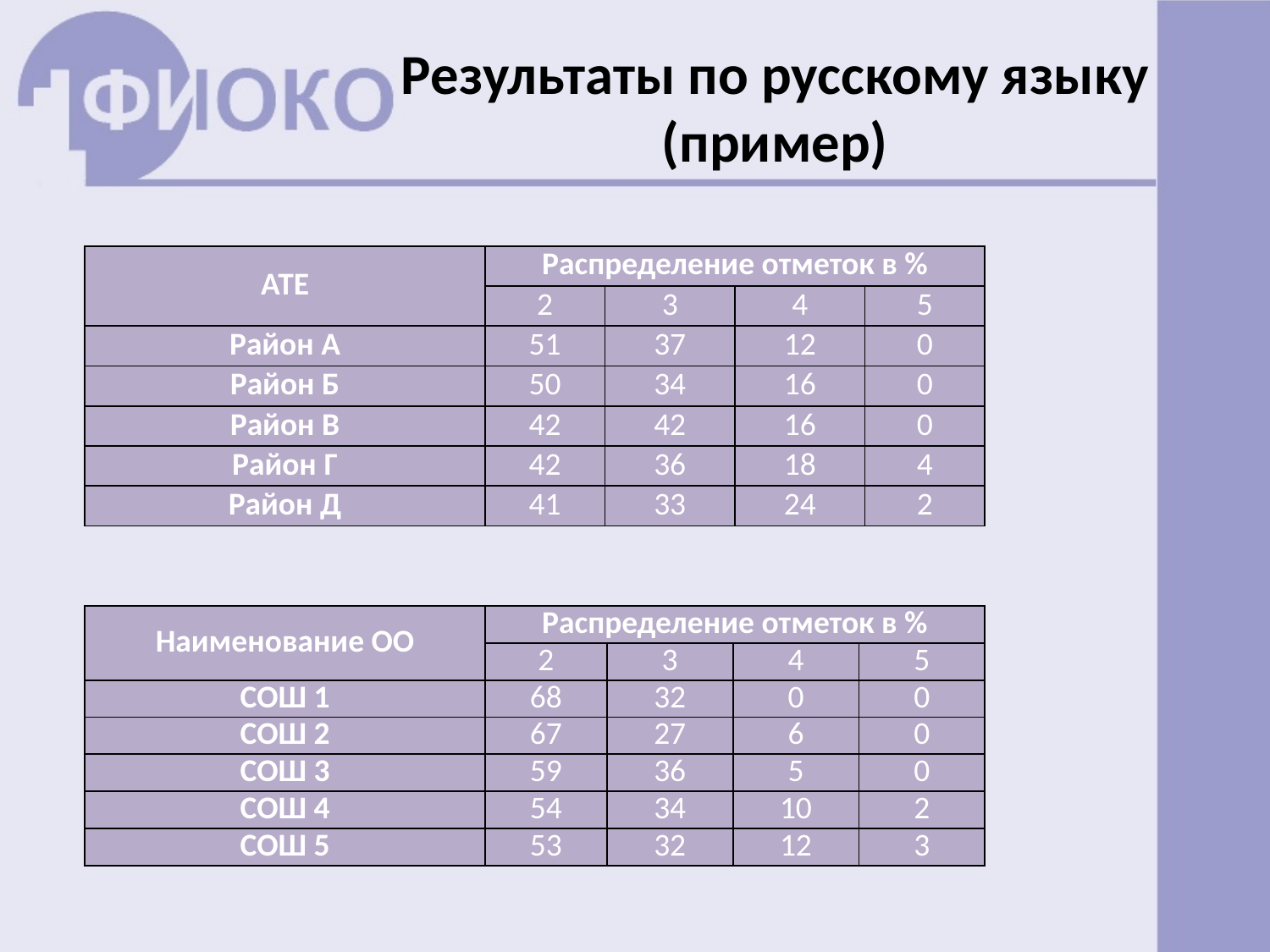

Результаты по русскому языку (пример)
| АТЕ | Распределение отметок в % |  |  |  |
| --- | --- | --- | --- | --- |
|  | 2 | 3 | 4 | 5 |
| Район А | 51 | 37 | 12 | 0 |
| Район Б | 50 | 34 | 16 | 0 |
| Район В | 42 | 42 | 16 | 0 |
| Район Г | 42 | 36 | 18 | 4 |
| Район Д | 41 | 33 | 24 | 2 |
| Наименование ОО | Распределение отметок в % |  |  |  |
| --- | --- | --- | --- | --- |
|  | 2 | 3 | 4 | 5 |
| СОШ 1 | 68 | 32 | 0 | 0 |
| СОШ 2 | 67 | 27 | 6 | 0 |
| СОШ 3 | 59 | 36 | 5 | 0 |
| СОШ 4 | 54 | 34 | 10 | 2 |
| СОШ 5 | 53 | 32 | 12 | 3 |